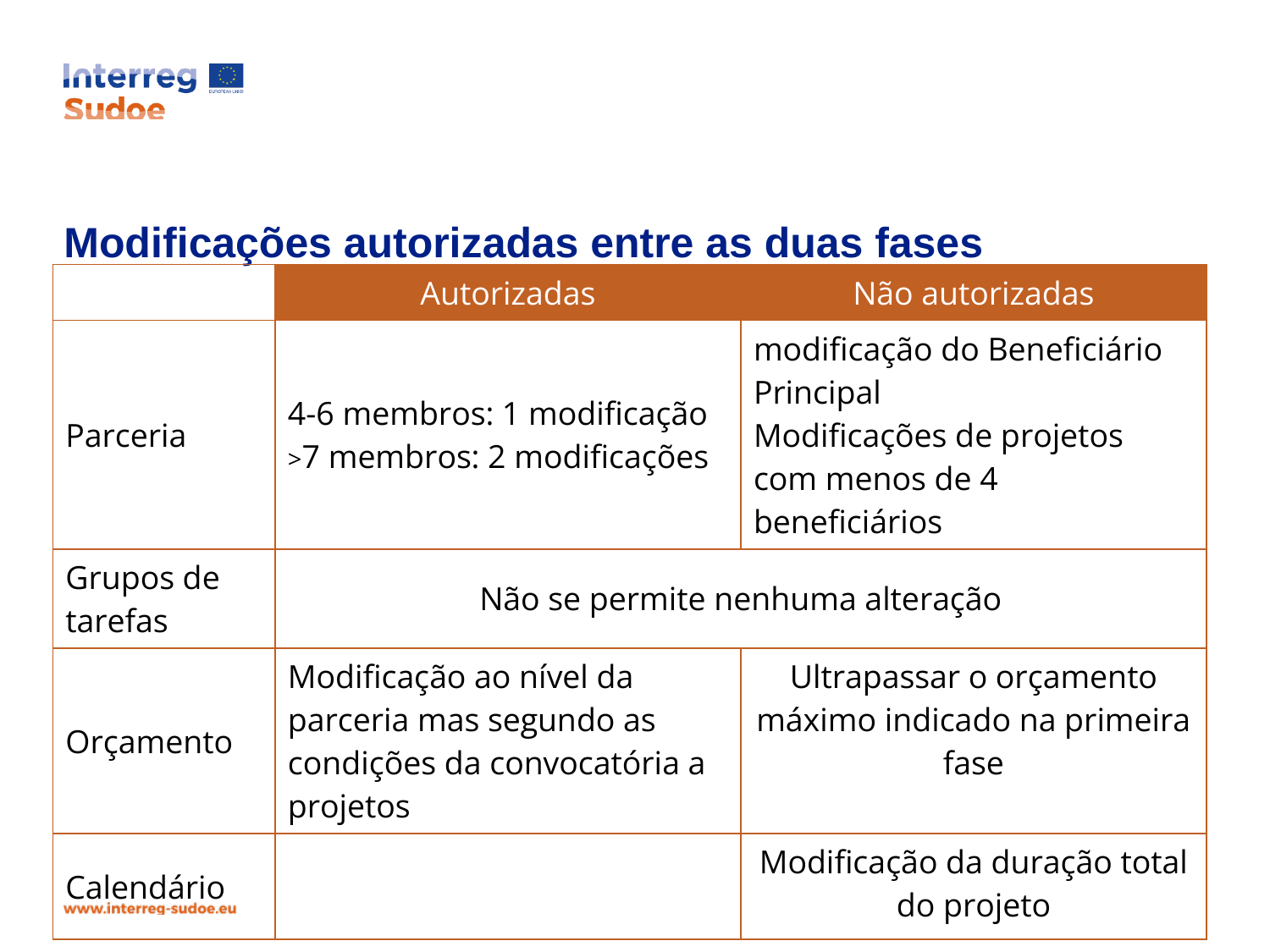

# Modificações autorizadas entre as duas fases
|  | Autorizadas | Não autorizadas |
| --- | --- | --- |
| Parceria | 4-6 membros: 1 modificação >7 membros: 2 modificações | modificação do Beneficiário Principal Modificações de projetos com menos de 4 beneficiários |
| Grupos de tarefas | Não se permite nenhuma alteração |  |
| Orçamento | Modificação ao nível da parceria mas segundo as condições da convocatória a projetos | Ultrapassar o orçamento máximo indicado na primeira fase |
| Calendário |  | Modificação da duração total do projeto |